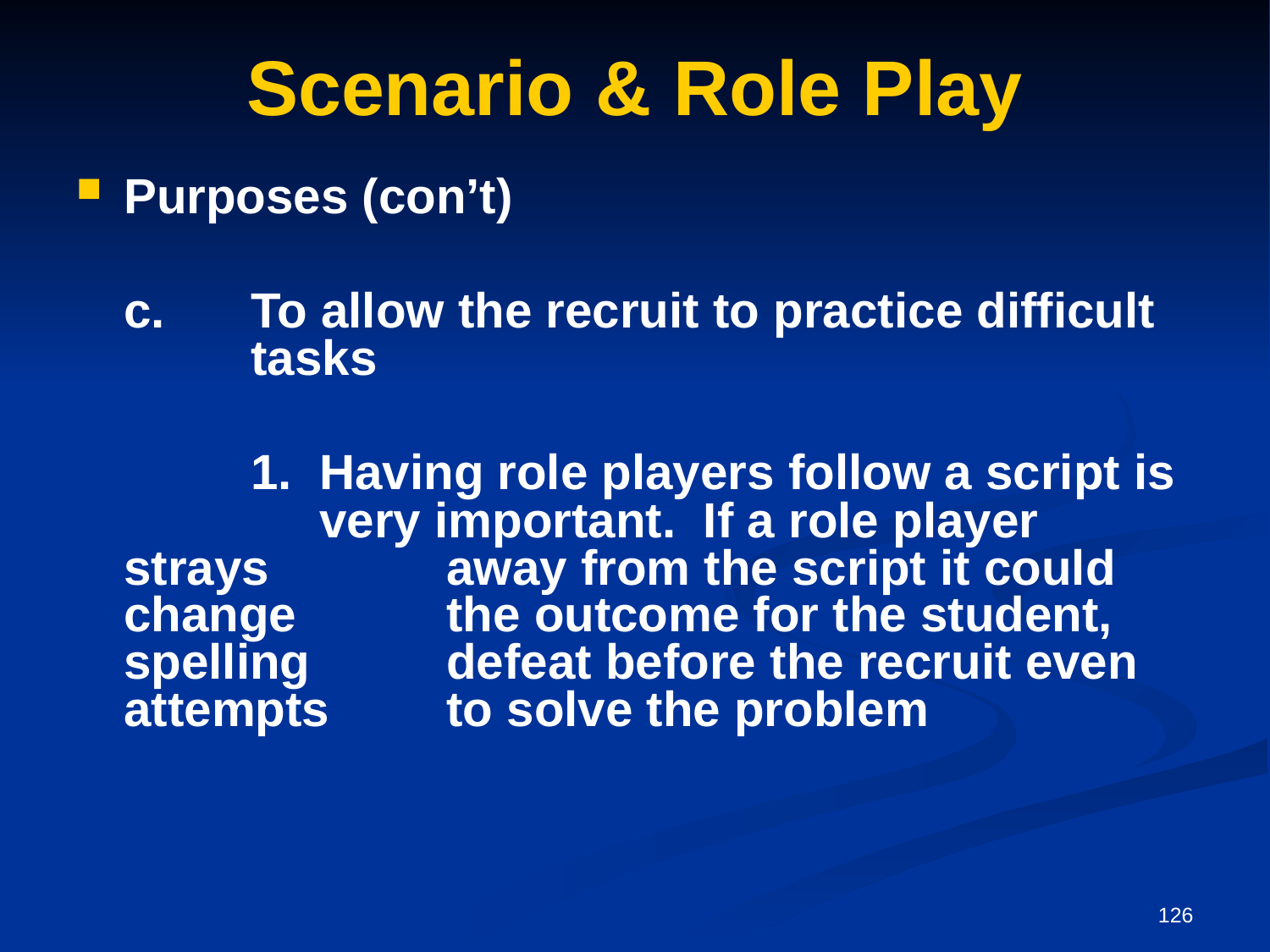

# Scenario & Role Play
Purposes (con’t)

	c.	To allow the recruit to practice difficult 	tasks

		1.  Having role players follow a script is 	     very important.  If a role player strays 	     away from the script it could change 	     the outcome for the student, spelling 	     defeat before the recruit even attempts 	     to solve the problem
126